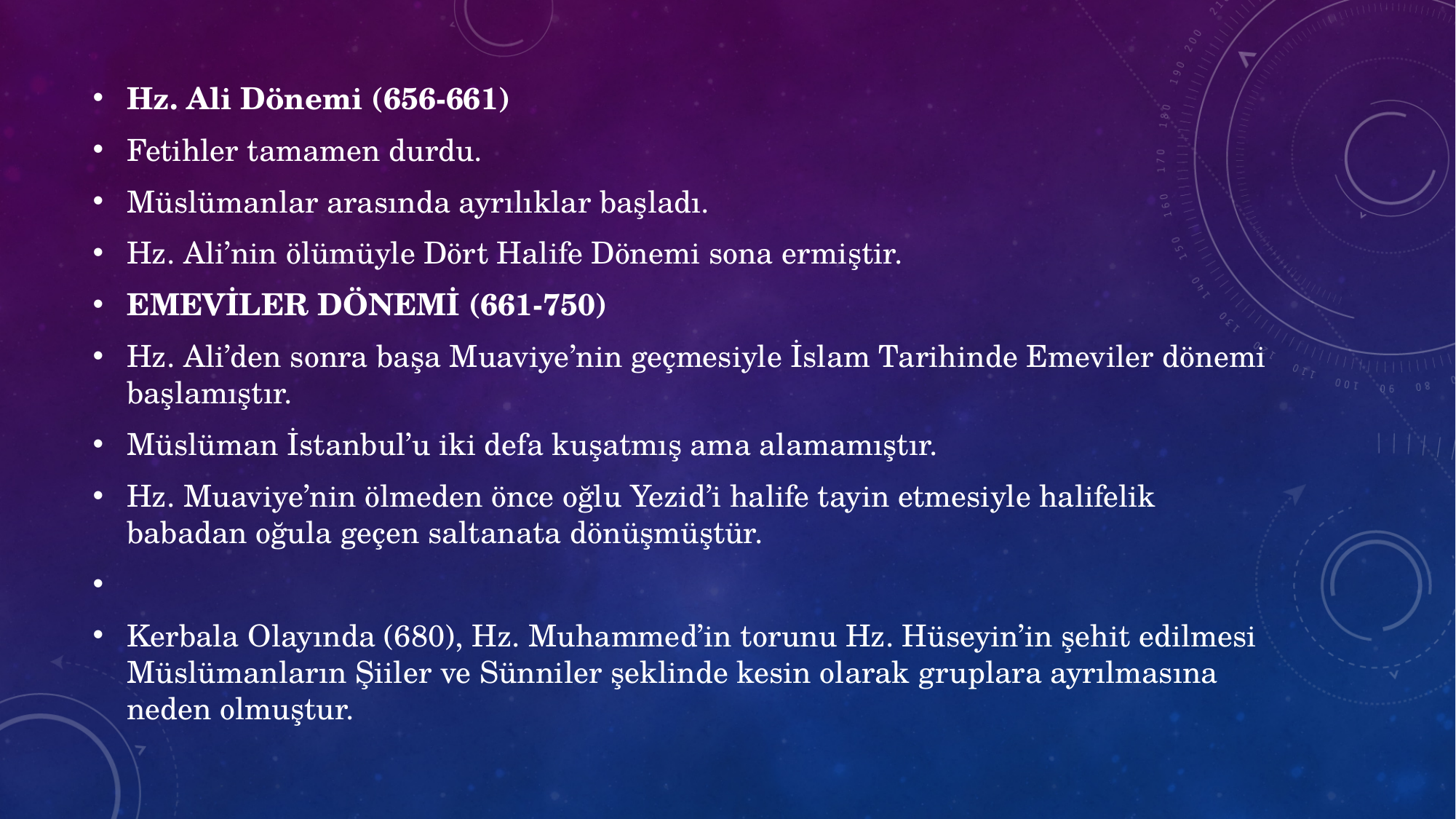

Hz. Ali Dönemi (656-661)
Fetihler tamamen durdu.
Müslümanlar arasında ayrılıklar başladı.
Hz. Ali’nin ölümüyle Dört Halife Dönemi sona ermiştir.
EMEVİLER DÖNEMİ (661-750)
Hz. Ali’den sonra başa Muaviye’nin geçmesiyle İslam Tarihinde Emeviler dönemi başlamıştır.
Müslüman İstanbul’u iki defa kuşatmış ama alamamıştır.
Hz. Muaviye’nin ölmeden önce oğlu Yezid’i halife tayin etmesiyle halifelik babadan oğula geçen saltanata dönüşmüştür.

Kerbala Olayında (680), Hz. Muhammed’in torunu Hz. Hüseyin’in şehit edilmesi Müslümanların Şiiler ve Sünniler şeklinde kesin olarak gruplara ayrılmasına neden olmuştur.